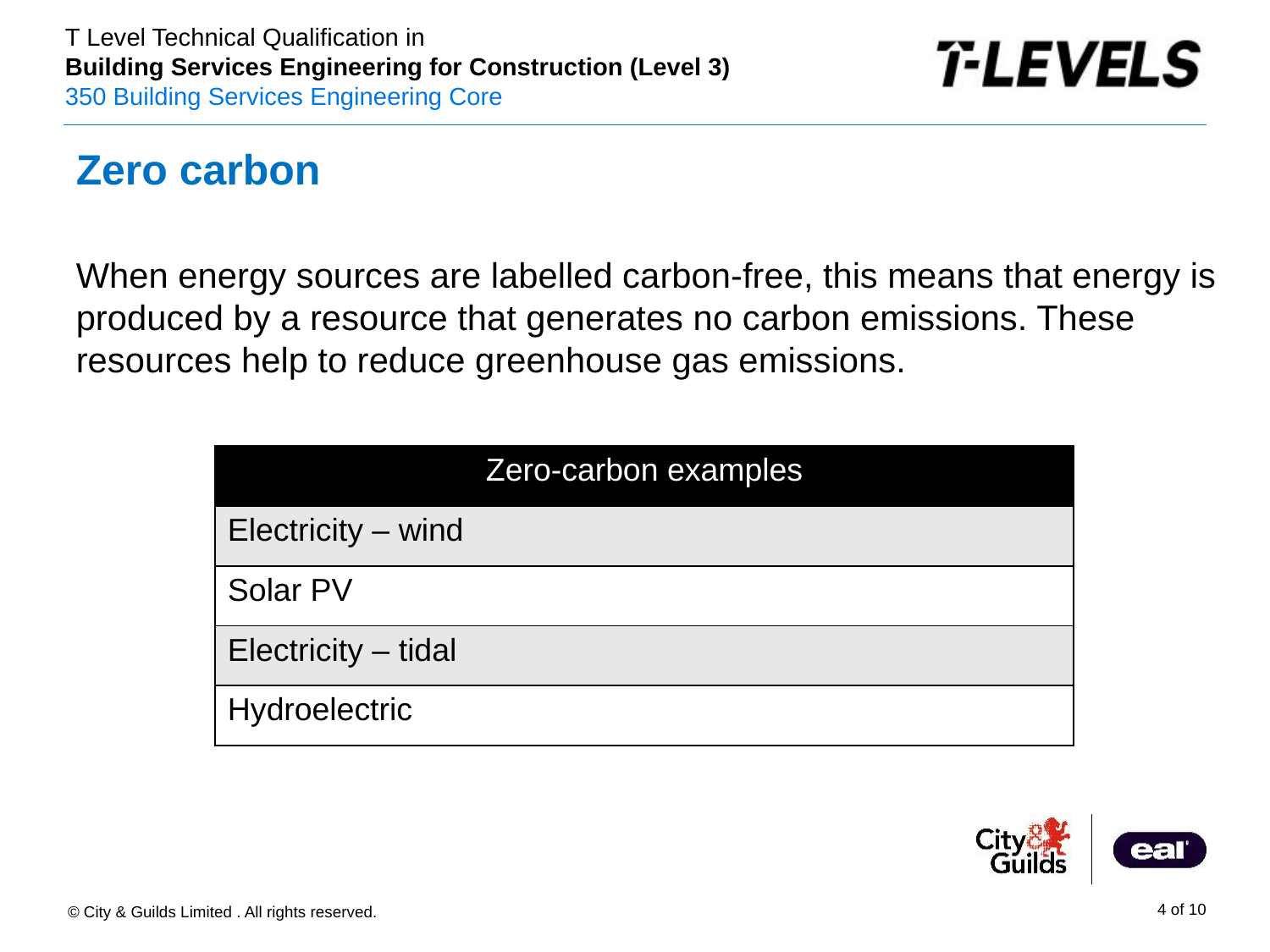

Zero carbon
#
When energy sources are labelled carbon-free, this means that energy is produced by a resource that generates no carbon emissions. These resources help to reduce greenhouse gas emissions.
| Zero-carbon examples |
| --- |
| Electricity – wind |
| Solar PV |
| Electricity – tidal |
| Hydroelectric |